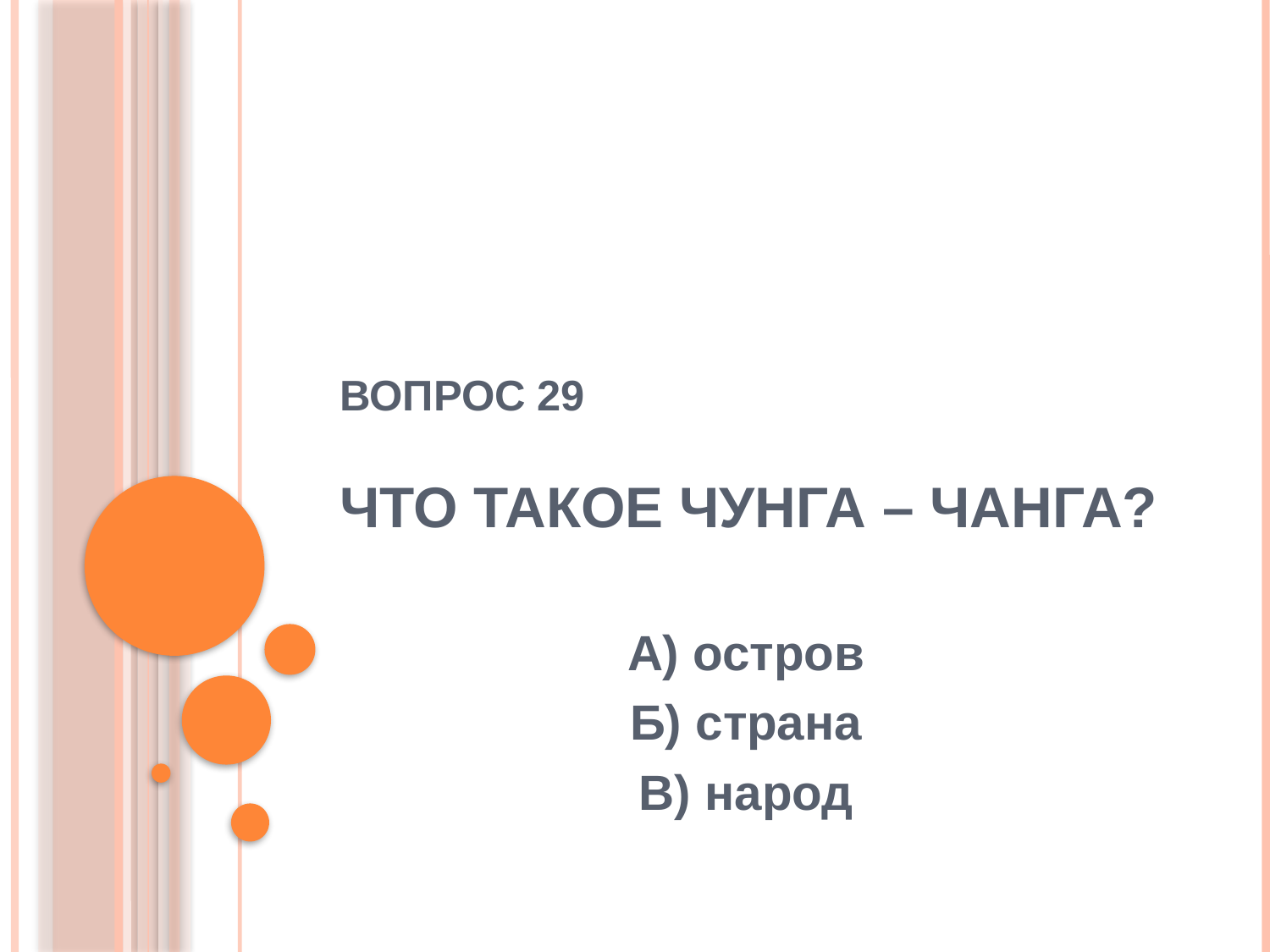

# Вопрос 29 Что такое Чунга – Чанга?
А) остров
Б) страна
В) народ